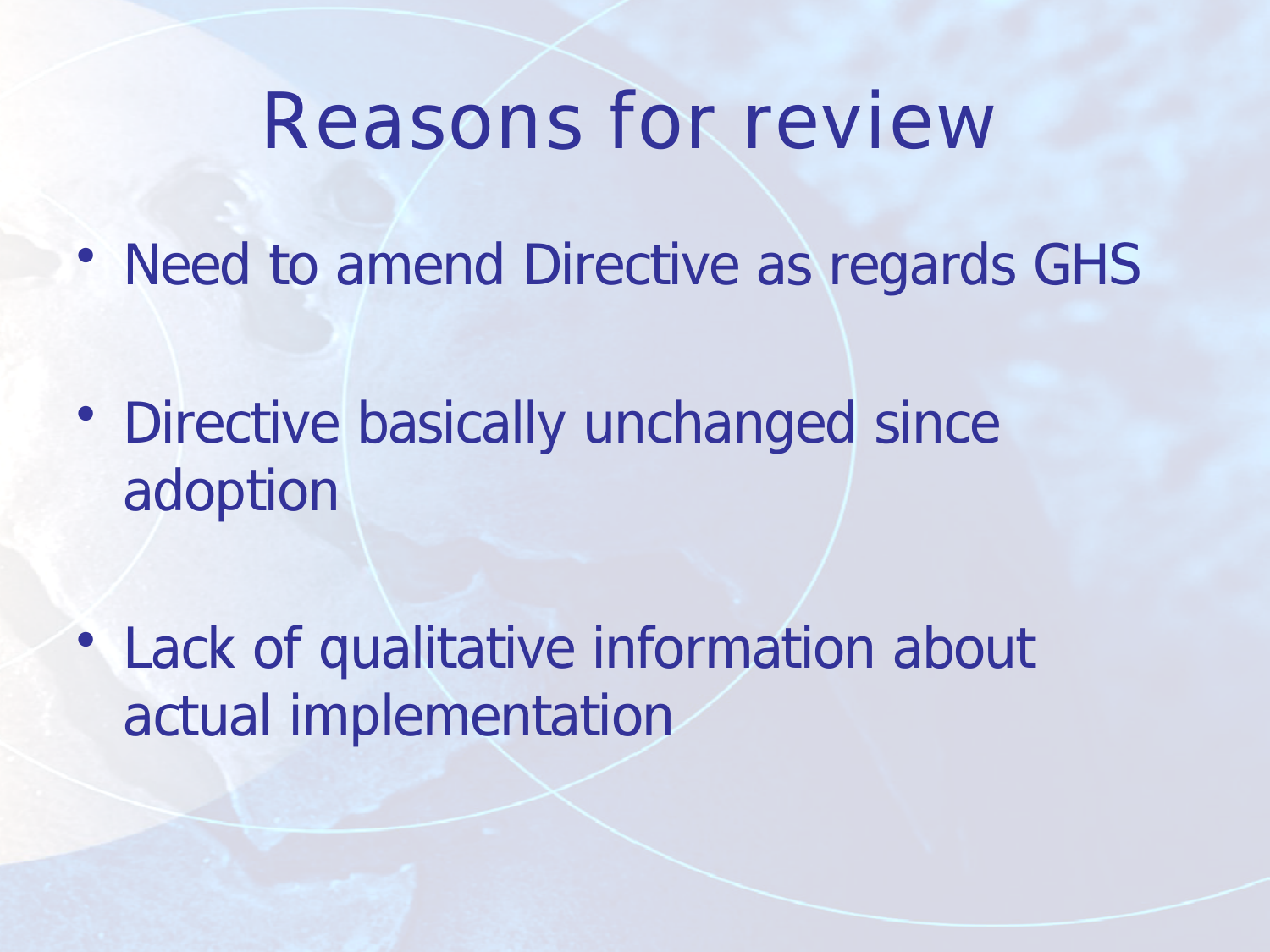

# Reasons for review
Need to amend Directive as regards GHS

Directive basically unchanged since adoption

Lack of qualitative information about actual implementation